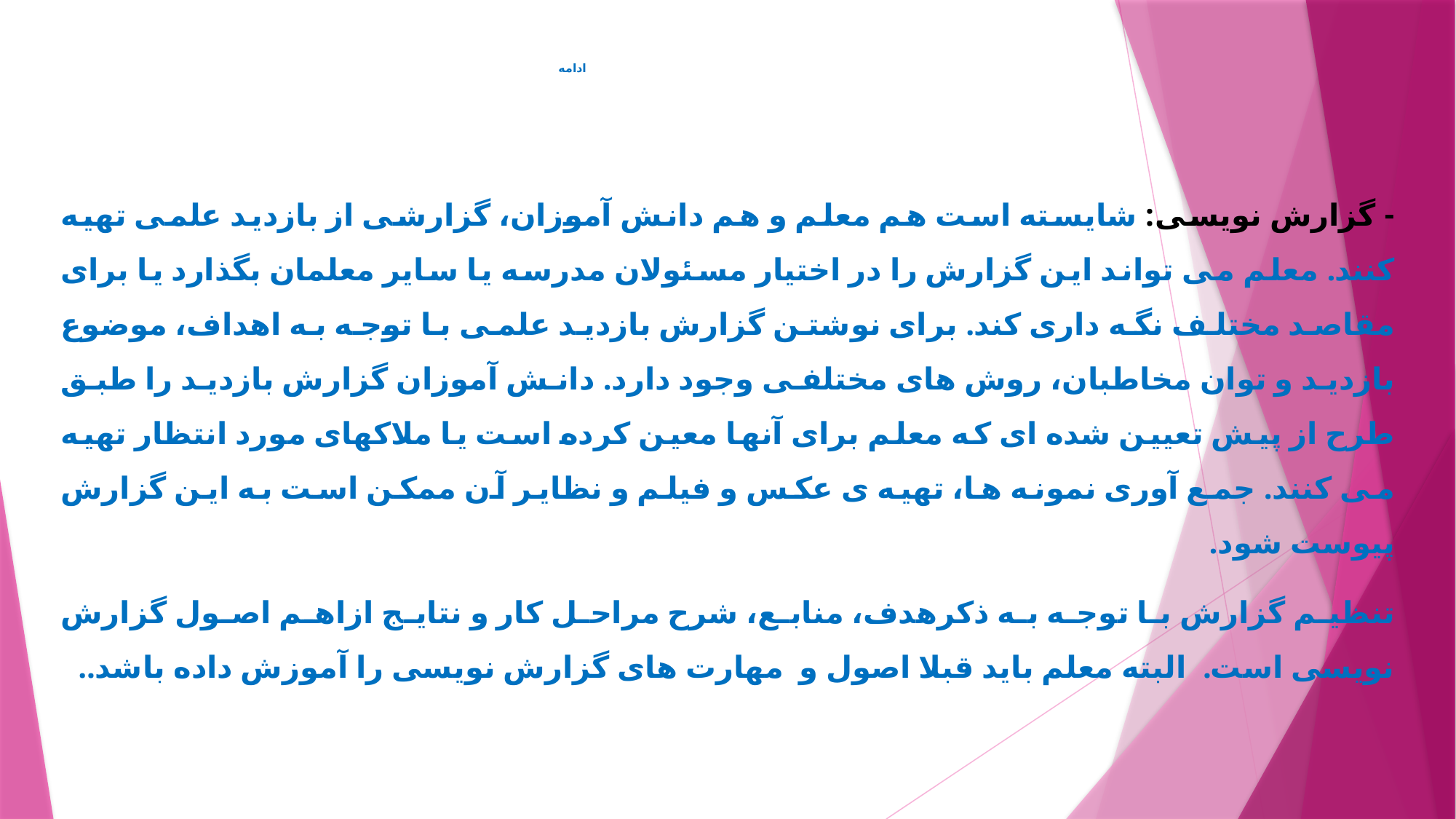

# ادامه
- گزارش نويسی: شايسته است هم معلم و هم دانش آموزان، گزارشی از بازديد علمی تهيه کنند. معلم می تواند اين گزارش را در اختيار مسئولان مدرسه يا ساير معلمان بگذارد يا برای مقاصد مختلف نگه داری کند. برای نوشتن گزارش بازديد علمی با توجه به اهداف، موضوع بازديد و توان مخاطبان، روش های مختلفی وجود دارد. دانش آموزان گزارش بازديد را طبق طرح از پيش تعيين شده ای که معلم برای آنها معين کرده است يا ملاکهای مورد انتظار تهيه می کنند. جمع آوری نمونه ها، تهيه ی عکس و فيلم و نظاير آن ممکن است به اين گزارش پيوست شود.
تنظيم گزارش با توجه به ذکرهدف، منابع، شرح مراحل کار و نتايج ازاهم اصول گزارش نويسی است.  البته معلم بايد قبلا اصول و  مهارت های گزارش نويسی را آموزش داده باشد..